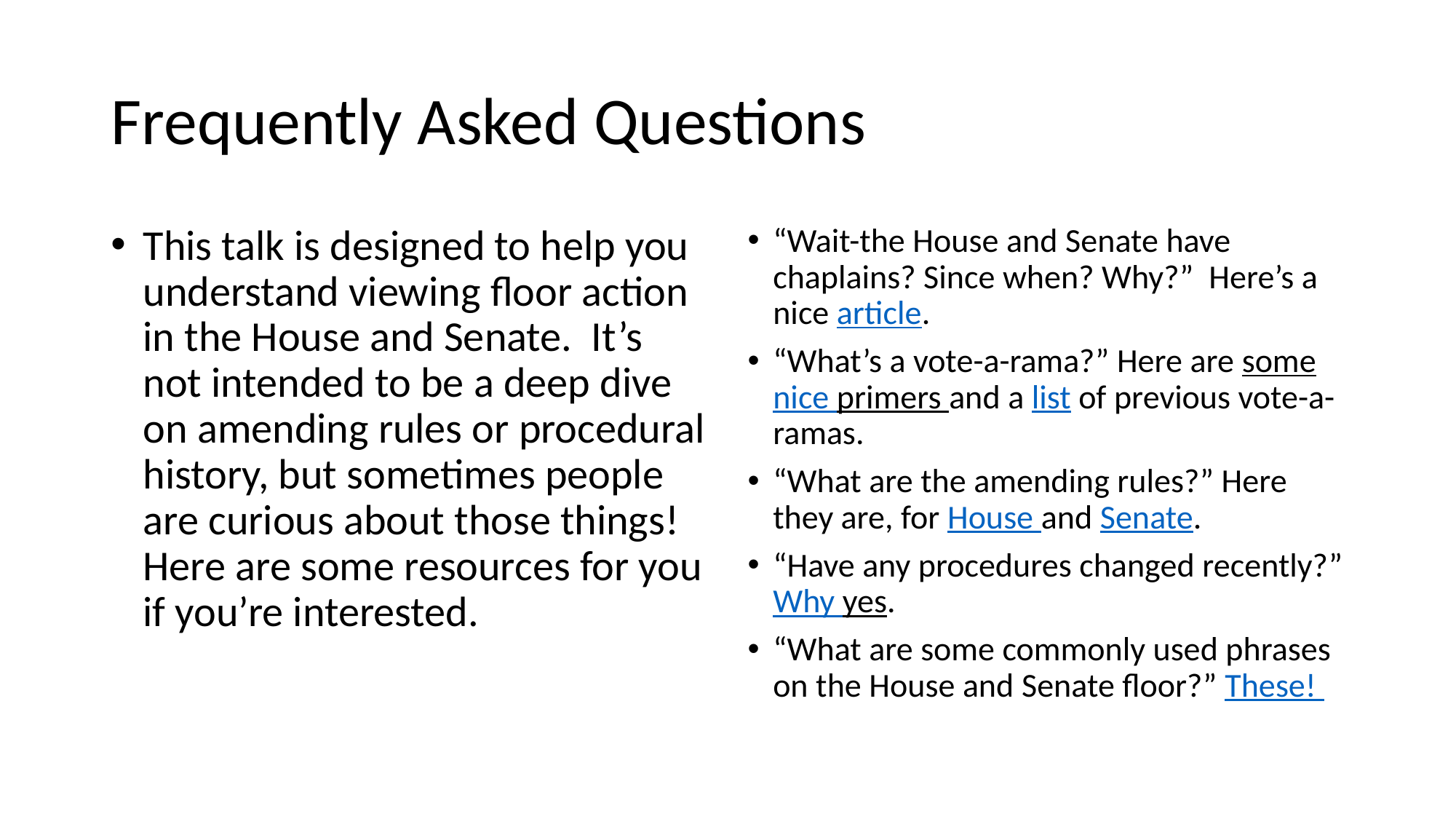

# Frequently Asked Questions
This talk is designed to help you understand viewing floor action in the House and Senate.  It’s not intended to be a deep dive on amending rules or procedural history, but sometimes people are curious about those things!  Here are some resources for you if you’re interested.
“Wait-the House and Senate have chaplains? Since when? Why?”  Here’s a nice article.
“What’s a vote-a-rama?” Here are some nice primers and a list of previous vote-a-ramas.
“What are the amending rules?” Here they are, for House and Senate.
“Have any procedures changed recently?” Why yes.
“What are some commonly used phrases on the House and Senate floor?” These!